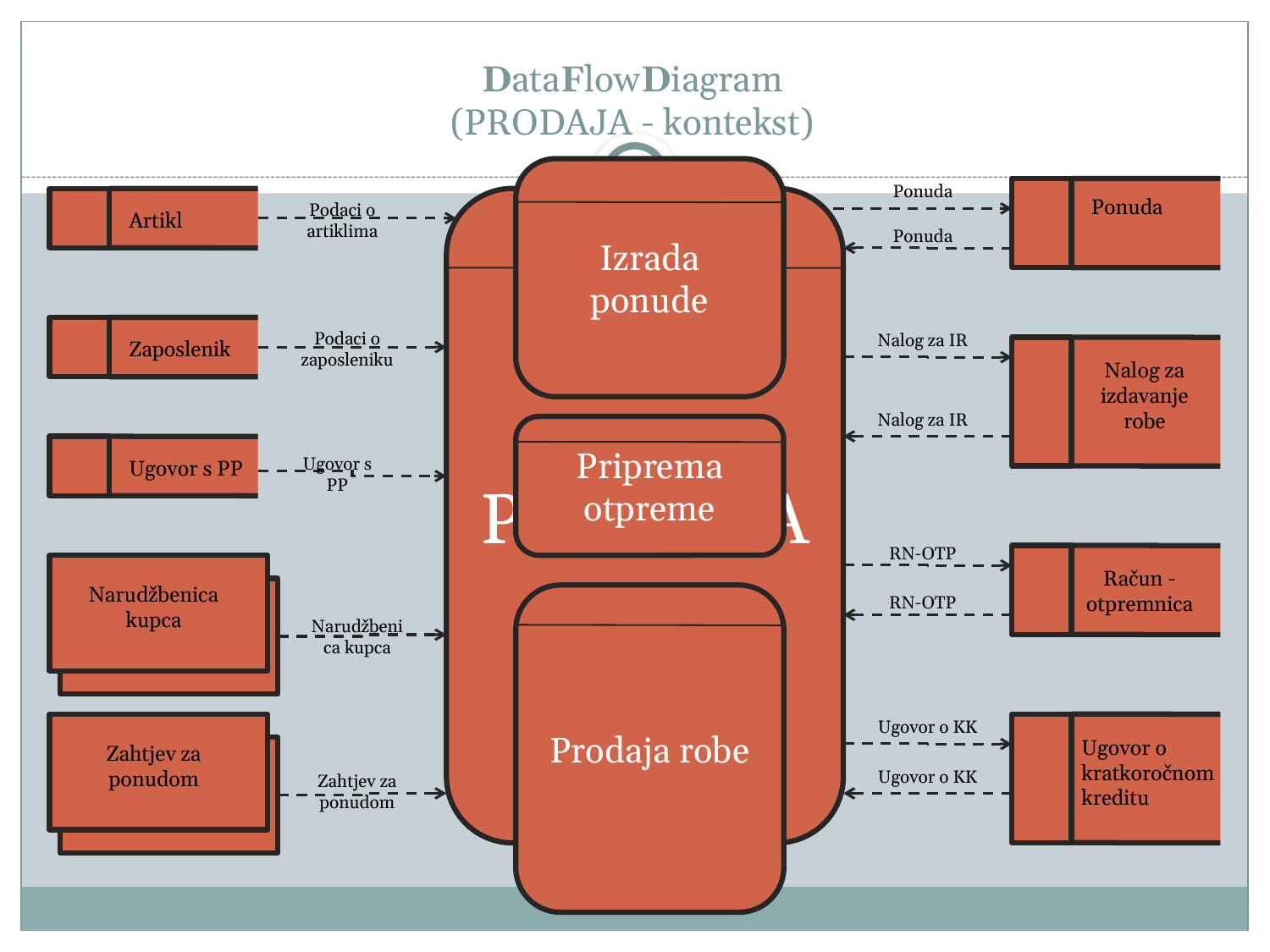

# DataFlowDiagram (PRODAJA - kontekst)
Izrada ponude
Ponuda

Ponuda

Artikl
PRODAJA
Podaci o artiklima
Ponuda

Zaposlenik
Podaci o zaposleniku
Nalog za IR

Nalog za izdavanje robe
Nalog za IR
Priprema otpreme

Ugovor s PP
Ugovor s PP
RN-OTP

Račun - otpremnica

Narudžbenica kupca
Prodaja robe
RN-OTP
Narudžbenica kupca
Ugovor o KK

Zahtjev za ponudom

Ugovor o kratkoročnom kreditu
Ugovor o KK
Zahtjev za ponudom